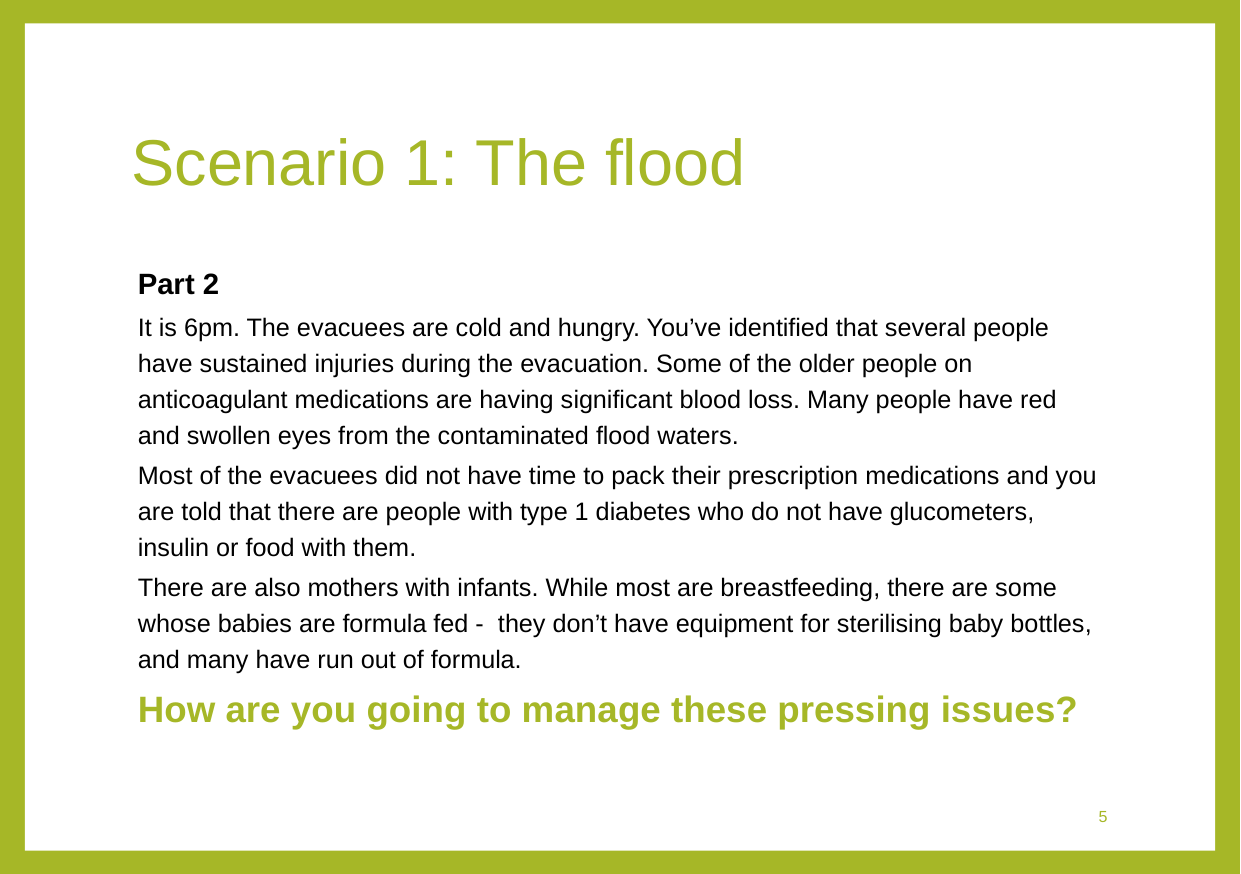

# Scenario 1: The flood
Part 2
It is 6pm. The evacuees are cold and hungry. You’ve identified that several people have sustained injuries during the evacuation. Some of the older people on anticoagulant medications are having significant blood loss. Many people have red and swollen eyes from the contaminated flood waters.
Most of the evacuees did not have time to pack their prescription medications and you are told that there are people with type 1 diabetes who do not have glucometers, insulin or food with them.
There are also mothers with infants. While most are breastfeeding, there are some whose babies are formula fed -  they don’t have equipment for sterilising baby bottles, and many have run out of formula.
How are you going to manage these pressing issues?

5